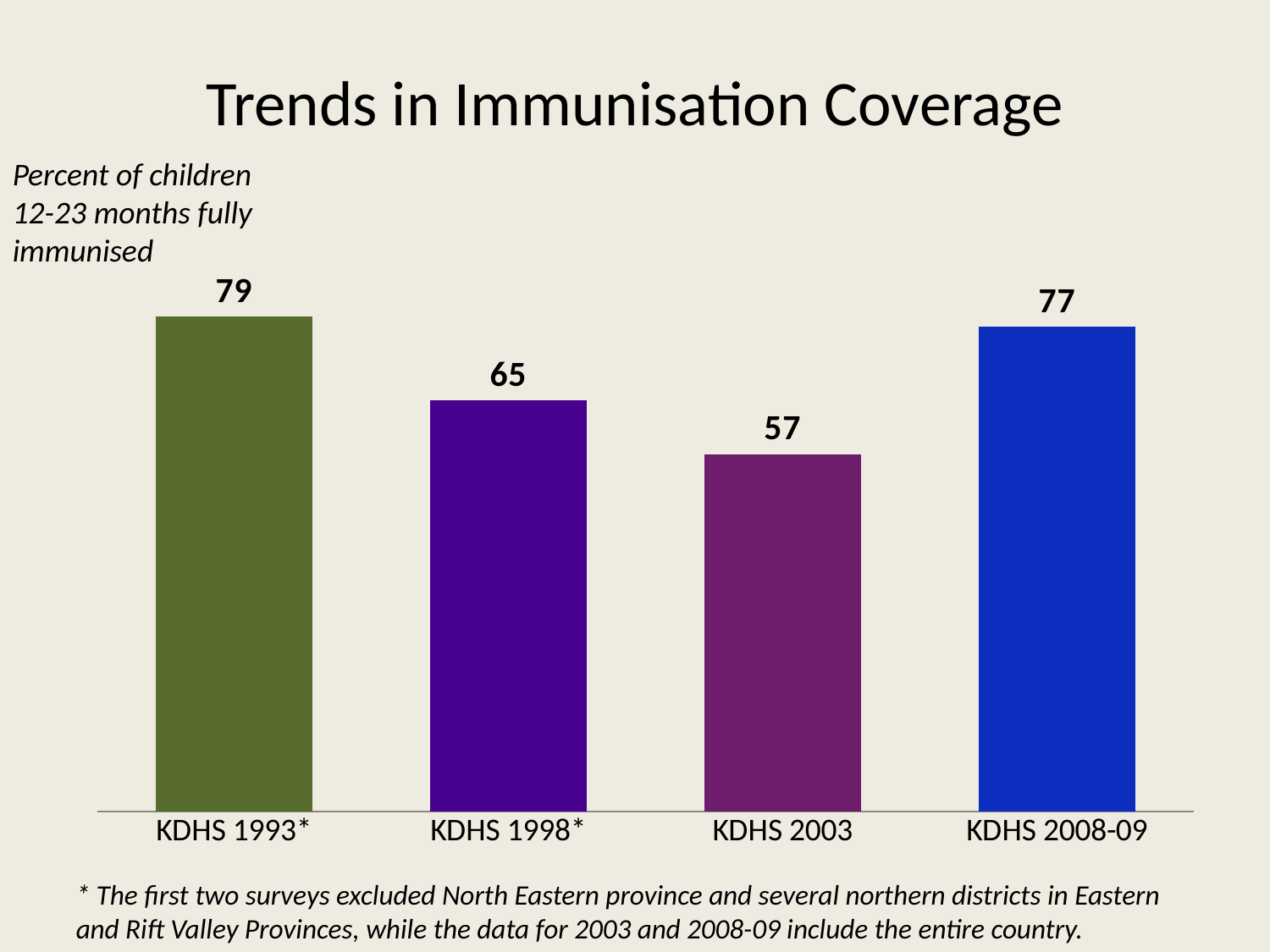

# Trends in Immunisation Coverage
Percent of children 12-23 months fully immunised

### Chart

| Category | Column1 |
|---|---|
| KDHS 1993* | 78.7 |
| KDHS 1998* | 65.4 |
| KDHS 2003 | 56.8 |
| KDHS 2008-09 | 77.0 |
* The first two surveys excluded North Eastern province and several northern districts in Eastern
and Rift Valley Provinces, while the data for 2003 and 2008-09 include the entire country.